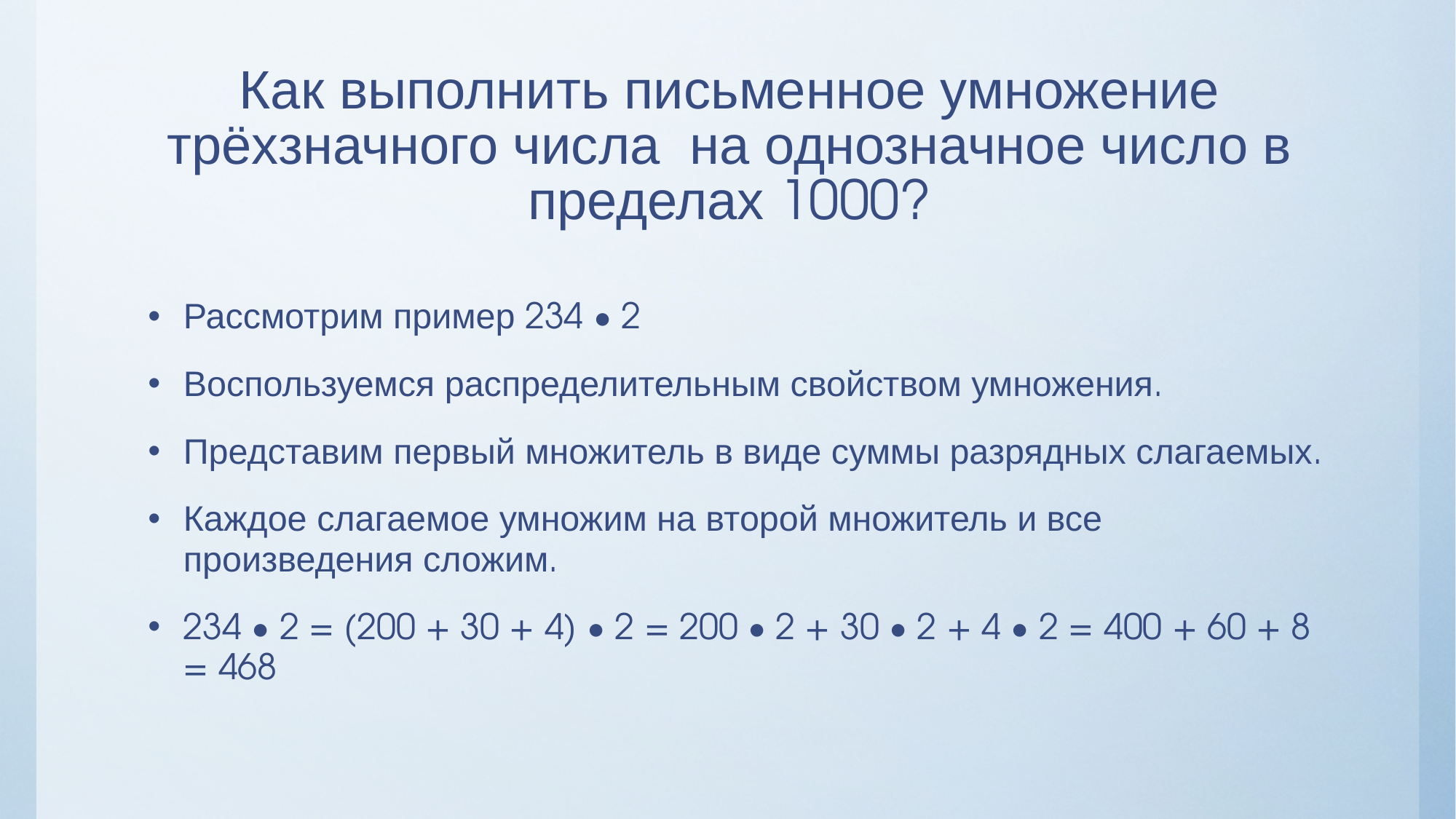

# Как выполнить письменное умножение трёхзначного числа  на однозначное число в пределах 1000?
Рассмотрим пример 234 ∙ 2
Воспользуемся распределительным свойством умножения.
Представим первый множитель в виде суммы разрядных слагаемых.
Каждое слагаемое умножим на второй множитель и все произведения сложим.
234 ∙ 2 = (200 + 30 + 4) ∙ 2 = 200 ∙ 2 + 30 ∙ 2 + 4 ∙ 2 = 400 + 60 + 8 = 468